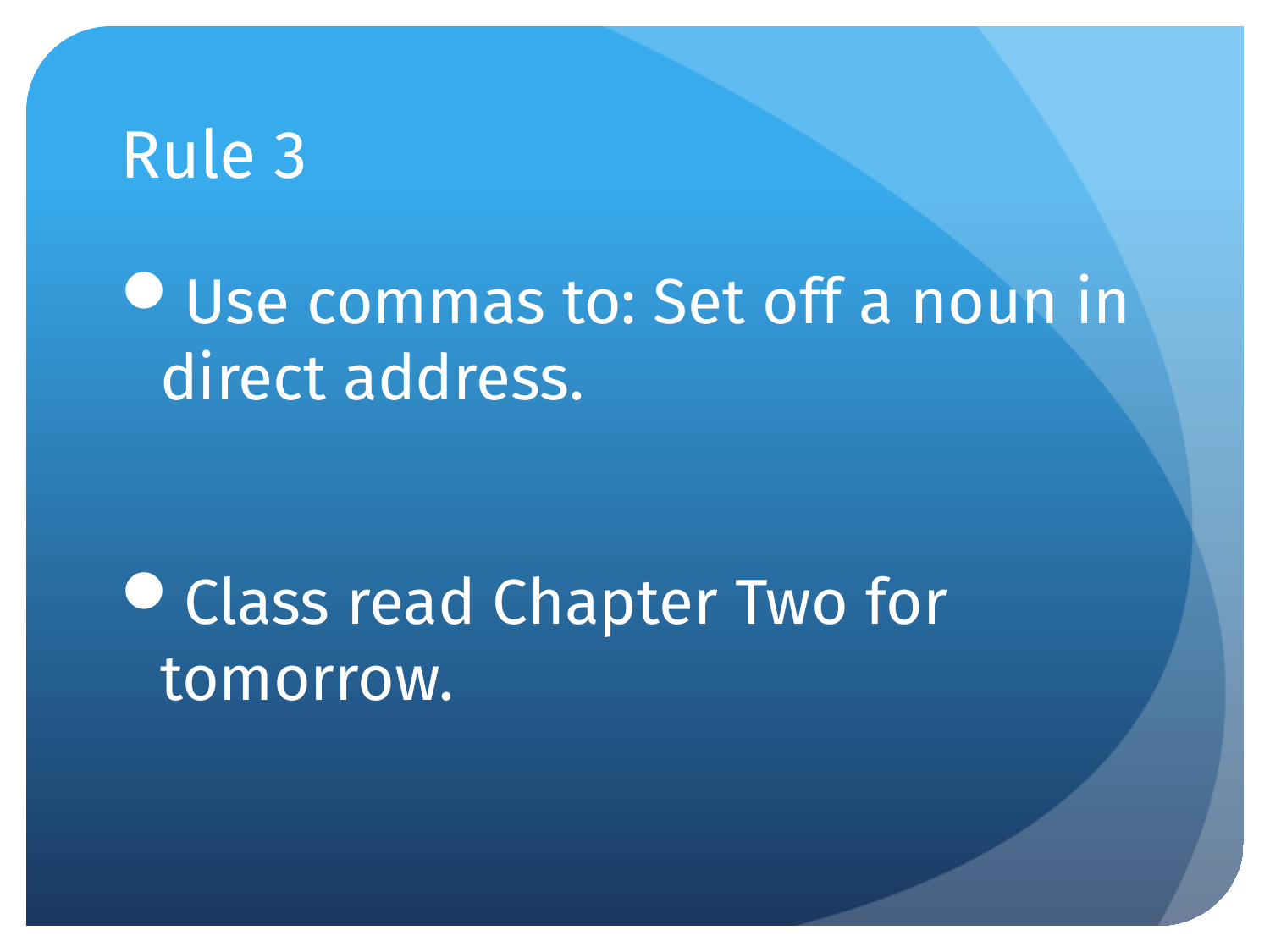

# Rule 3
Use commas to: Set off a noun in direct address.
Class read Chapter Two for tomorrow.